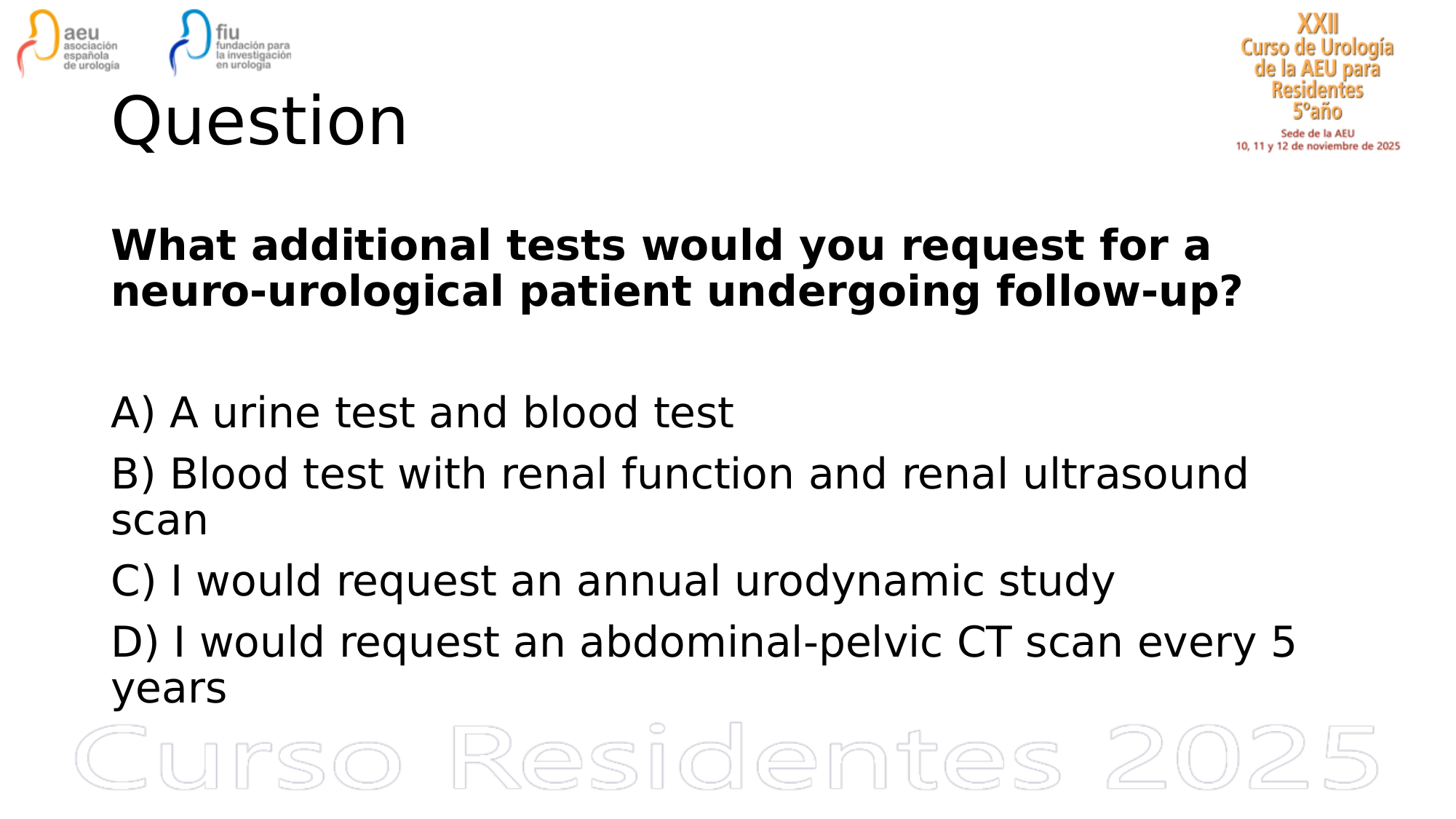

# Question
What additional tests would you request for a neuro-urological patient undergoing follow-up?

A) A urine test and blood test
B) Blood test with renal function and renal ultrasound scan
C) I would request an annual urodynamic study
D) I would request an abdominal-pelvic CT scan every 5 years